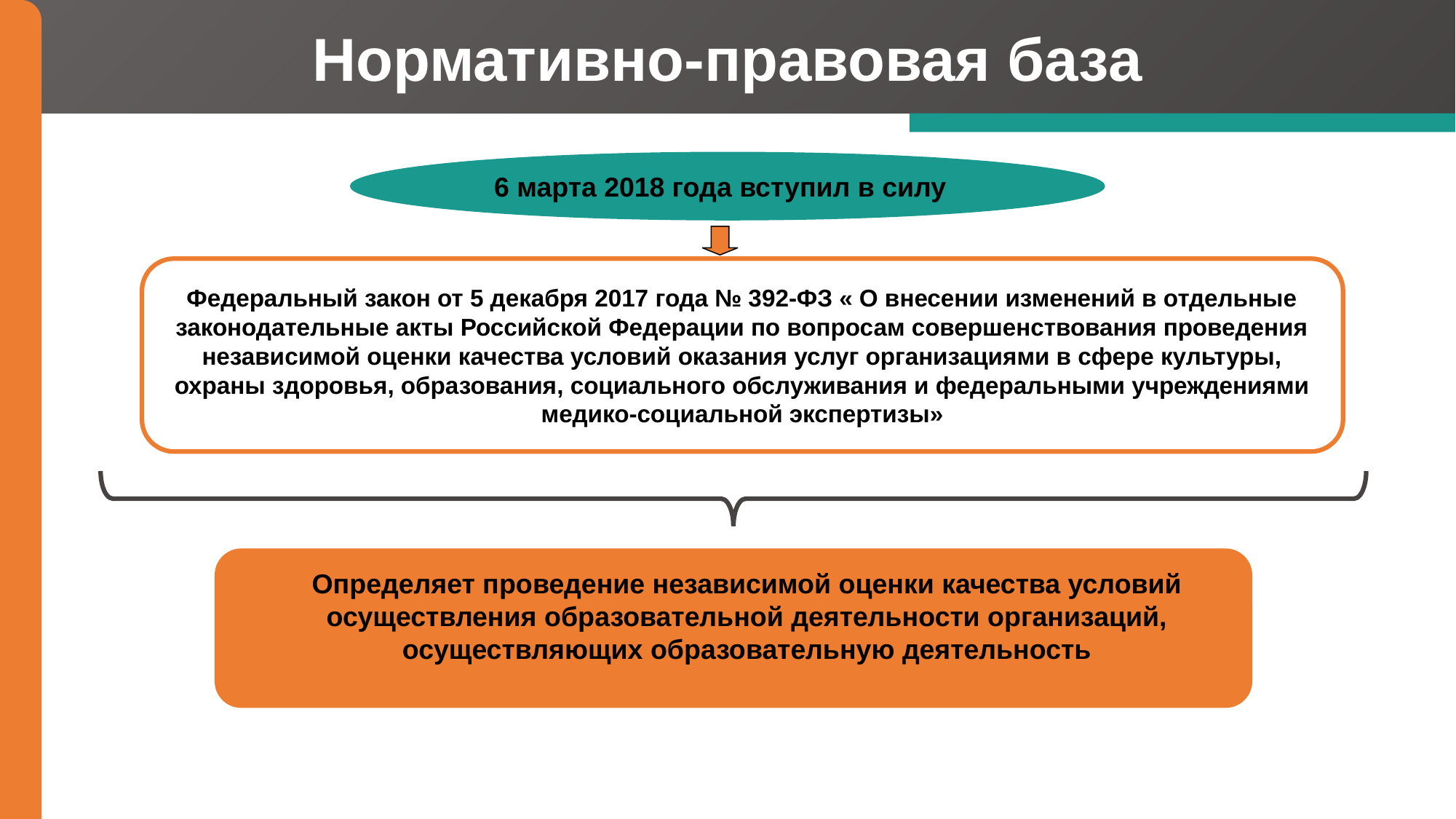

Нормативно-правовая база

  6 марта 2018 года вступил в силу

Федеральный закон от 5 декабря 2017 года № 392-ФЗ « О внесении изменений в отдельные законодательные акты Российской Федерации по вопросам совершенствования проведения независимой оценки качества условий оказания услуг организациями в сфере культуры, охраны здоровья, образования, социального обслуживания и федеральными учреждениями медико-социальной экспертизы»

Определяет проведение независимой оценки качества условий осуществления образовательной деятельности организаций, осуществляющих образовательную деятельность